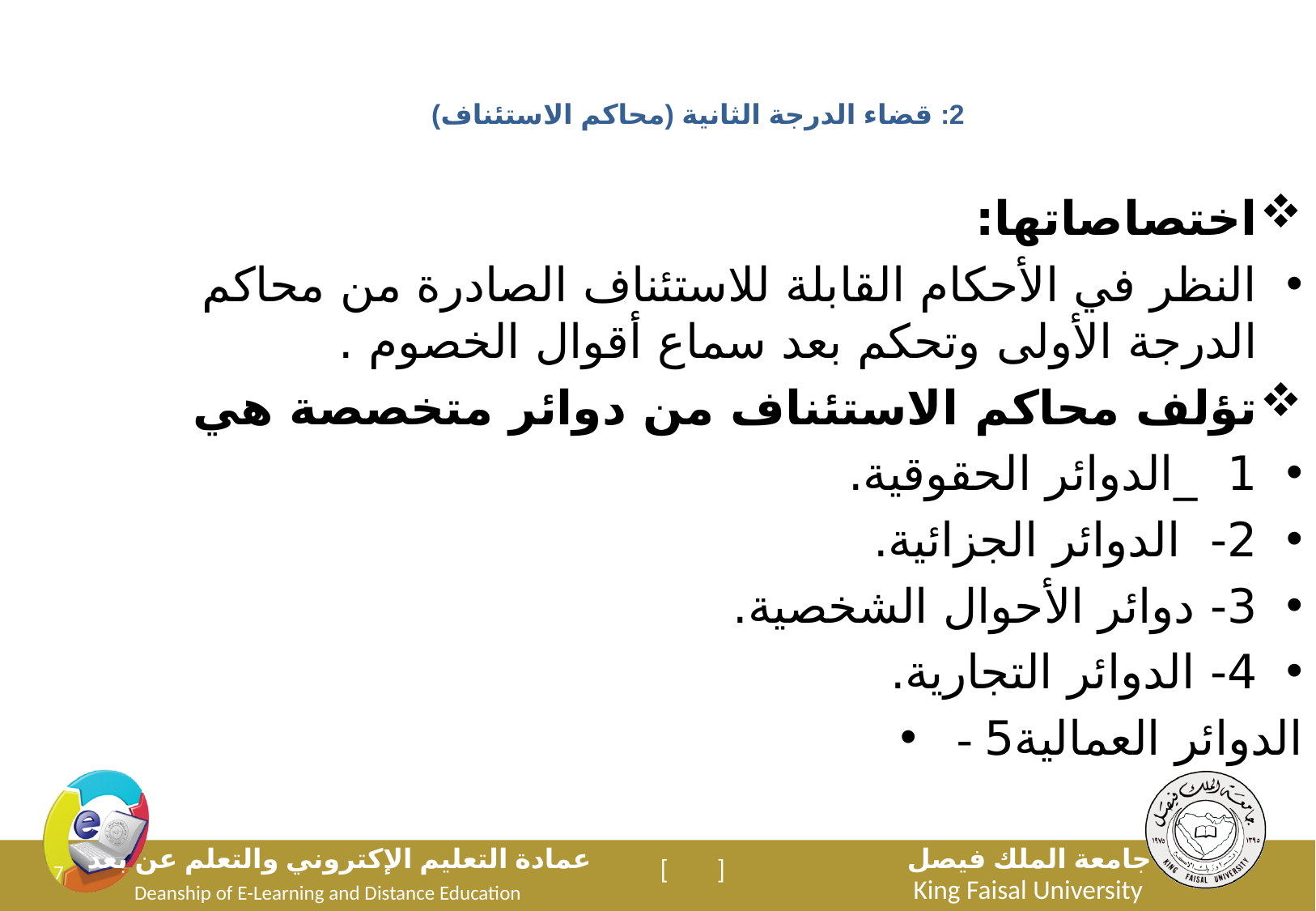

2: قضاء الدرجة الثانية (محاكم الاستئناف)
اختصاصاتها:
النظر في الأحكام القابلة للاستئناف الصادرة من محاكم الدرجة الأولى وتحكم بعد سماع أقوال الخصوم .
تؤلف محاكم الاستئناف من دوائر متخصصة هي
1  _الدوائر الحقوقية.
2-  الدوائر الجزائية.
3- دوائر الأحوال الشخصية.
4- الدوائر التجارية.
 - الدوائر العمالية5

7